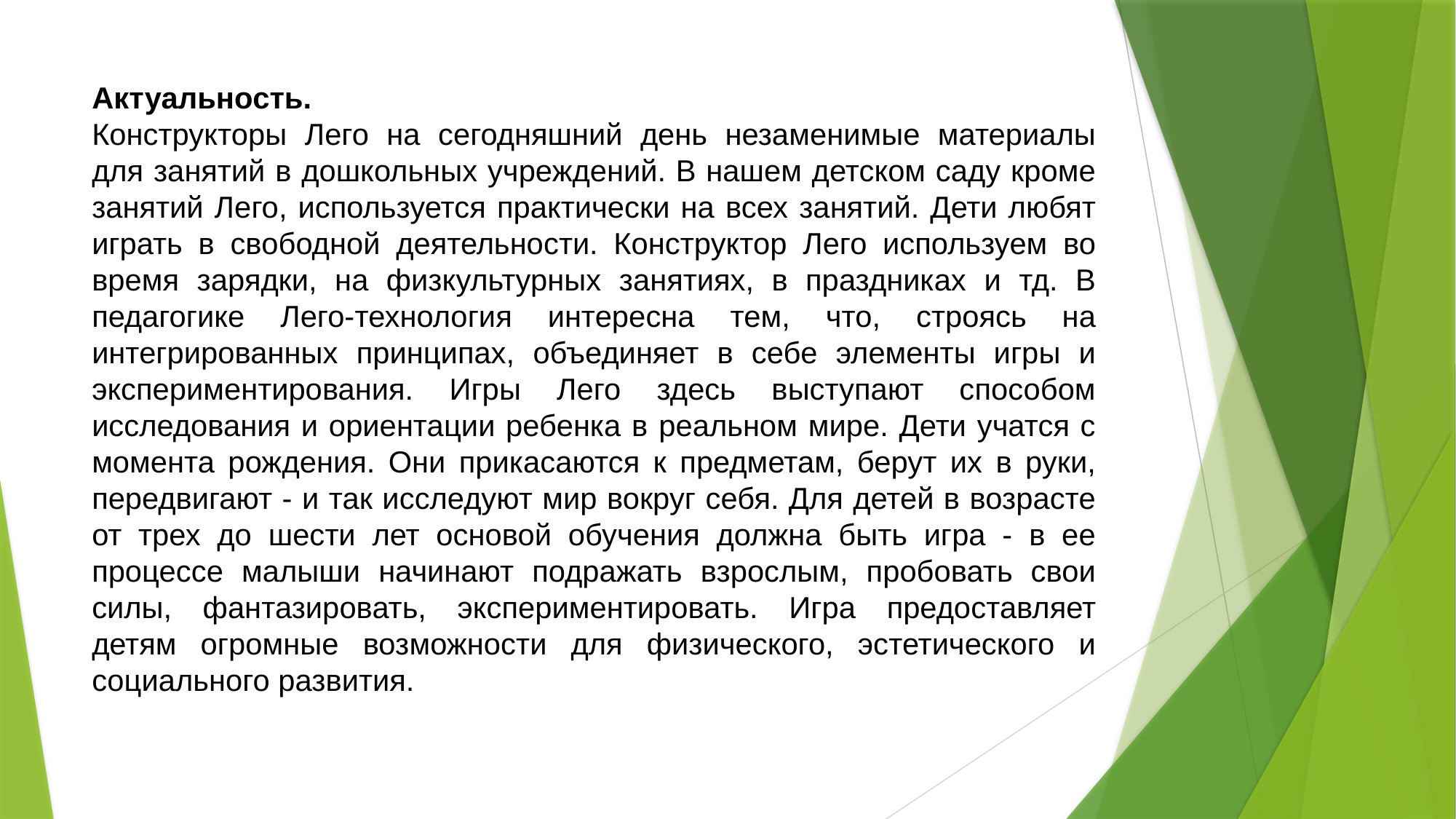

# Актуальность. Конструкторы Лего на сегодняшний день незаменимые материалы для занятий в дошкольных учреждений. В нашем детском саду кроме занятий Лего, используется практически на всех занятий. Дети любят играть в свободной деятельности. Конструктор Лего используем во время зарядки, на физкультурных занятиях, в праздниках и тд. В педагогике Лего-технология интересна тем, что, строясь на интегрированных принципах, объединяет в себе элементы игры и экспериментирования. Игры Лего здесь выступают способом исследования и ориентации ребенка в реальном мире. Дети учатся с момента рождения. Они прикасаются к предметам, берут их в руки, передвигают - и так исследуют мир вокруг себя. Для детей в возрасте от трех до шести лет основой обучения должна быть игра - в ее процессе малыши начинают подражать взрослым, пробовать свои силы, фантазировать, экспериментировать. Игра предоставляет детям огромные возможности для физического, эстетического и социального развития.